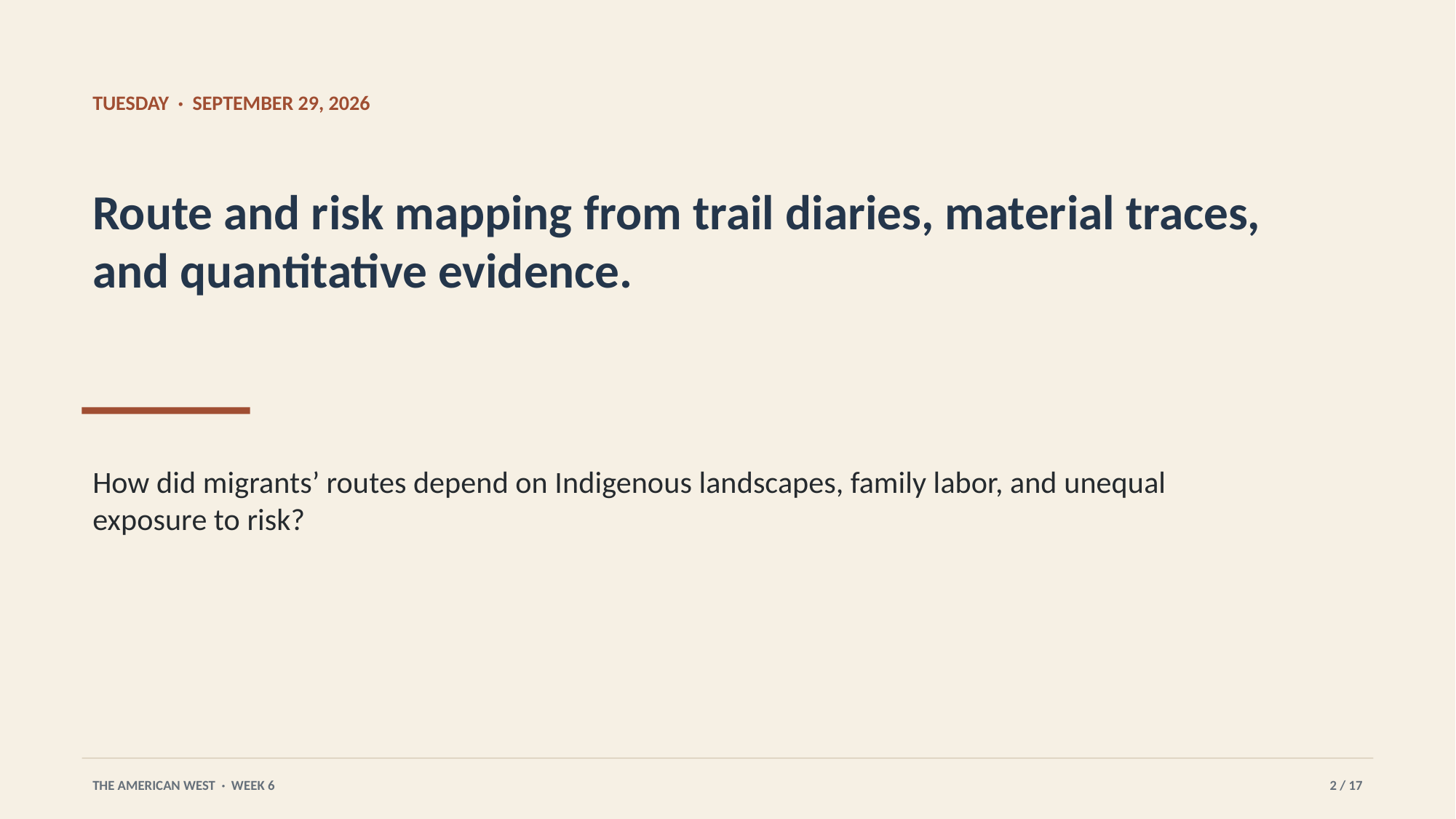

TUESDAY  ·  SEPTEMBER 29, 2026
Route and risk mapping from trail diaries, material traces, and quantitative evidence.

How did migrants’ routes depend on Indigenous landscapes, family labor, and unequal exposure to risk?

THE AMERICAN WEST  ·  WEEK 6
2 / 17